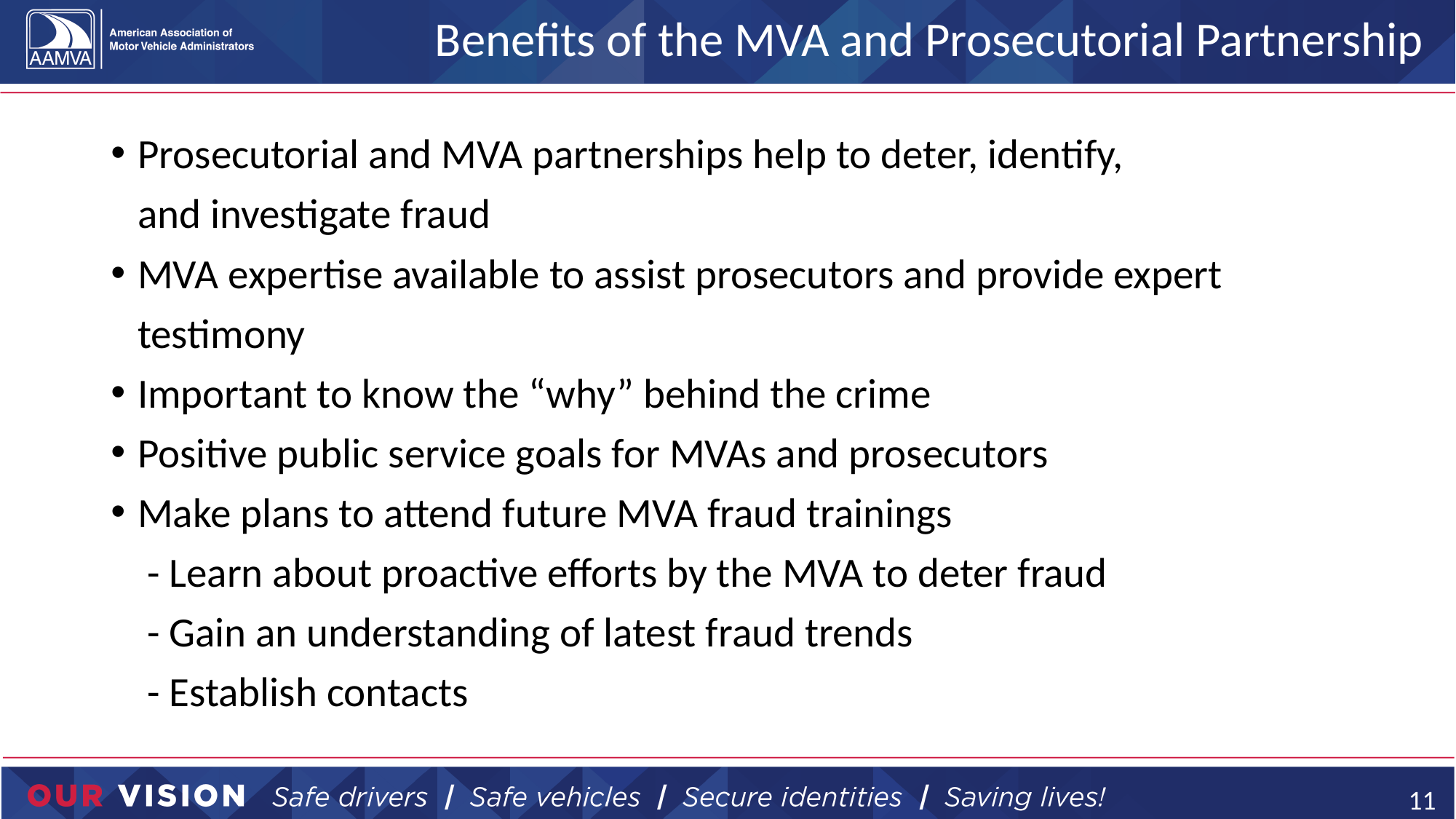

# Benefits of the MVA and Prosecutorial Partnership
Prosecutorial and MVA partnerships help to deter, identify,
and investigate fraud
MVA expertise available to assist prosecutors and provide expert testimony
Important to know the “why” behind the crime
Positive public service goals for MVAs and prosecutors
Make plans to attend future MVA fraud trainings
 - Learn about proactive efforts by the MVA to deter fraud
 - Gain an understanding of latest fraud trends
 - Establish contacts

11